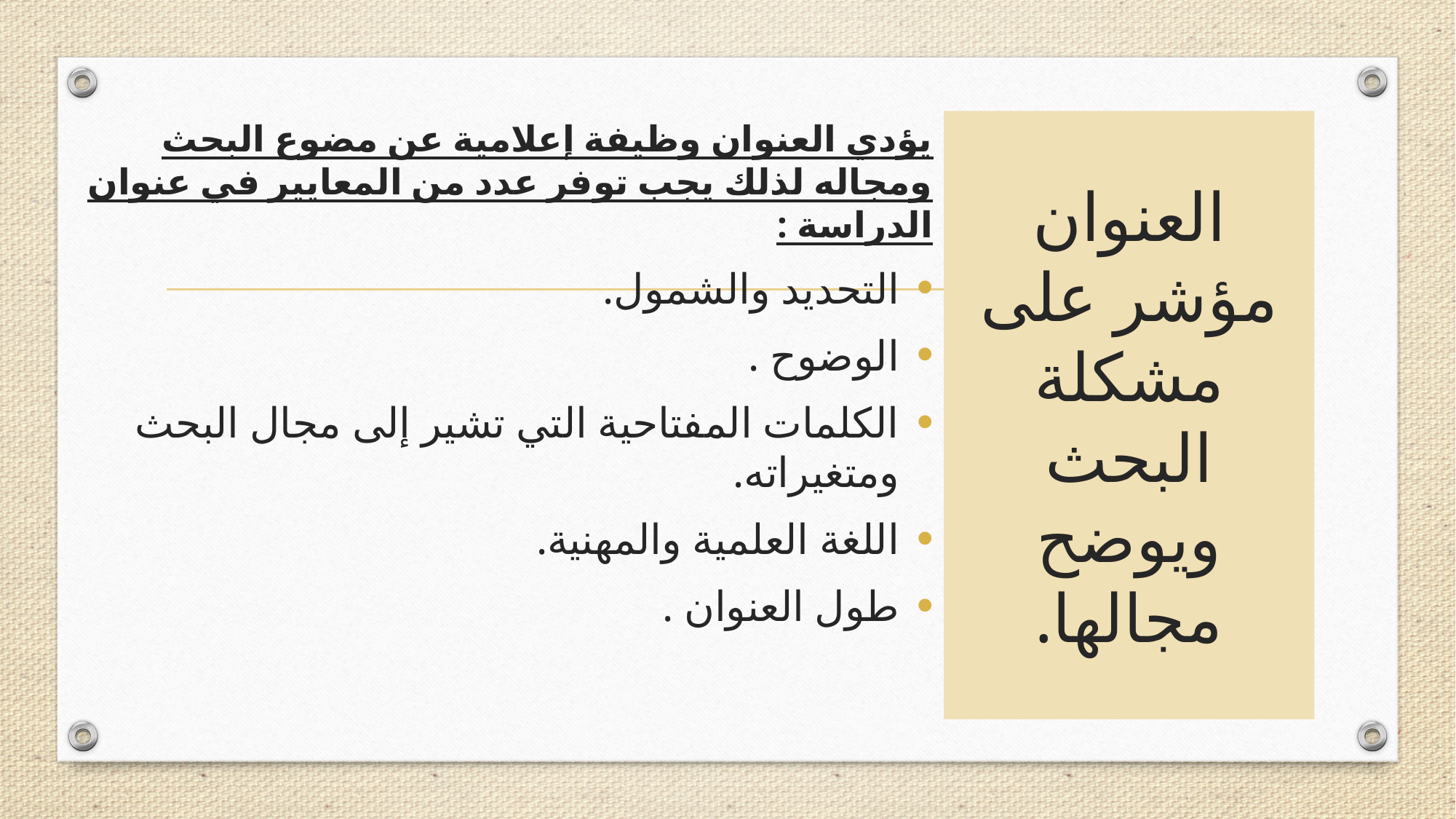

يؤدي العنوان وظيفة إعلامية عن مضوع البحث ومجاله لذلك يجب توفر عدد من المعايير في عنوان الدراسة :
التحديد والشمول.
الوضوح .
الكلمات المفتاحية التي تشير إلى مجال البحث ومتغيراته.
اللغة العلمية والمهنية.
طول العنوان .

# العنوان مؤشر على مشكلة البحث ويوضح مجالها.